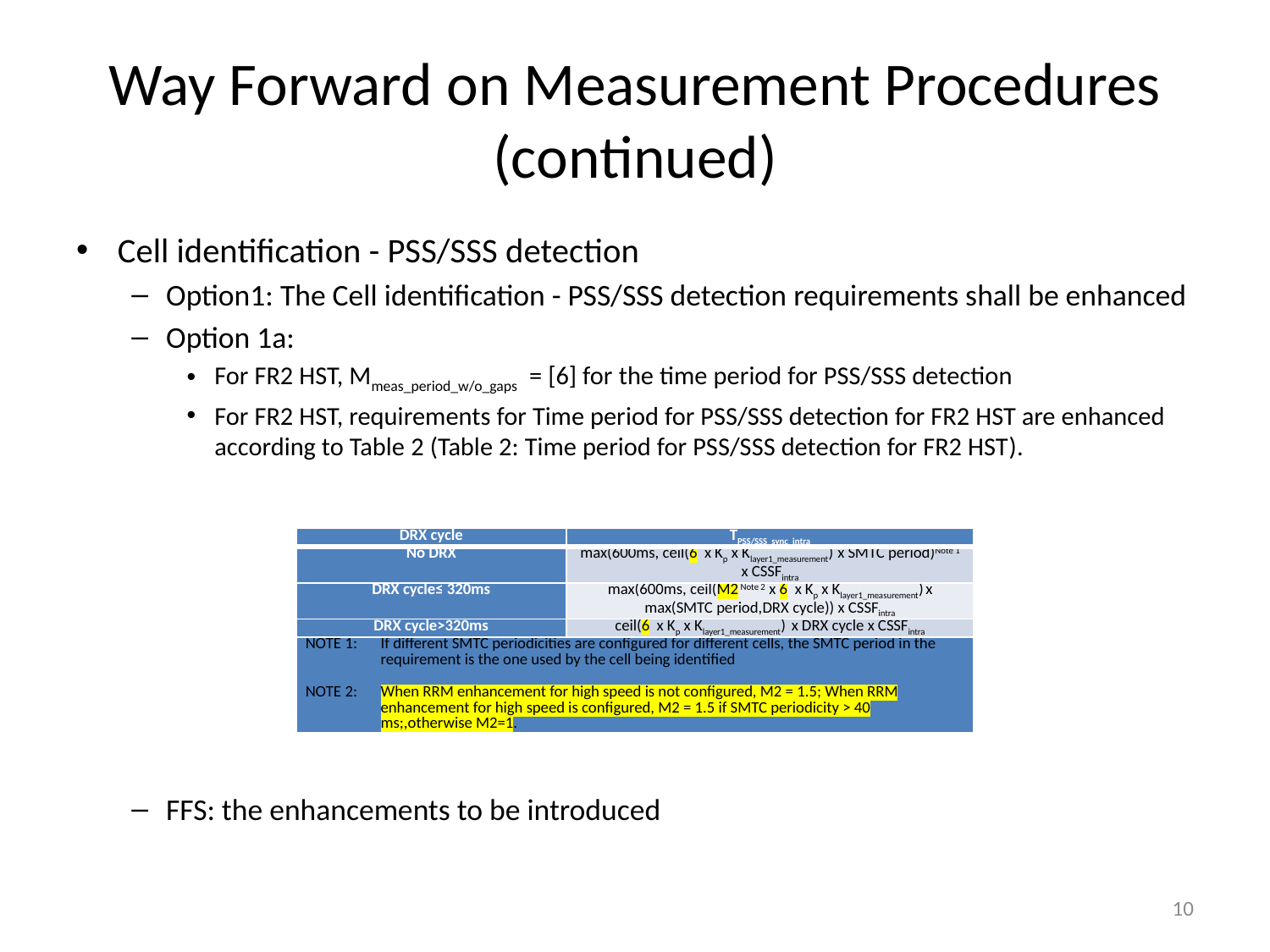

# Way Forward on Measurement Procedures (continued)
Cell identification - PSS/SSS detection
Option1: The Cell identification - PSS/SSS detection requirements shall be enhanced
Option 1a:
For FR2 HST, Mmeas_period_w/o_gaps  = [6] for the time period for PSS/SSS detection
For FR2 HST, requirements for Time period for PSS/SSS detection for FR2 HST are enhanced according to Table 2 (Table 2: Time period for PSS/SSS detection for FR2 HST).

FFS: the enhancements to be introduced

| DRX cycle | TPSS/SSS\_sync\_intra |
| --- | --- |
| No DRX | max(600ms, ceil(6 x Kp x Klayer1\_measurement) x SMTC period)Note 1 x CSSFintra |
| DRX cycle≤ 320ms | max(600ms, ceil(M2 Note 2 x 6 x Kp x Klayer1\_measurement) x max(SMTC period,DRX cycle)) x CSSFintra |
| DRX cycle>320ms | ceil(6 x Kp x Klayer1\_measurement) x DRX cycle x CSSFintra |
| NOTE 1: If different SMTC periodicities are configured for different cells, the SMTC period in the requirement is the one used by the cell being identified NOTE 2: When RRM enhancement for high speed is not configured, M2 = 1.5; When RRM enhancement for high speed is configured, M2 = 1.5 if SMTC periodicity > 40 ms;,otherwise M2=1. |  |
10